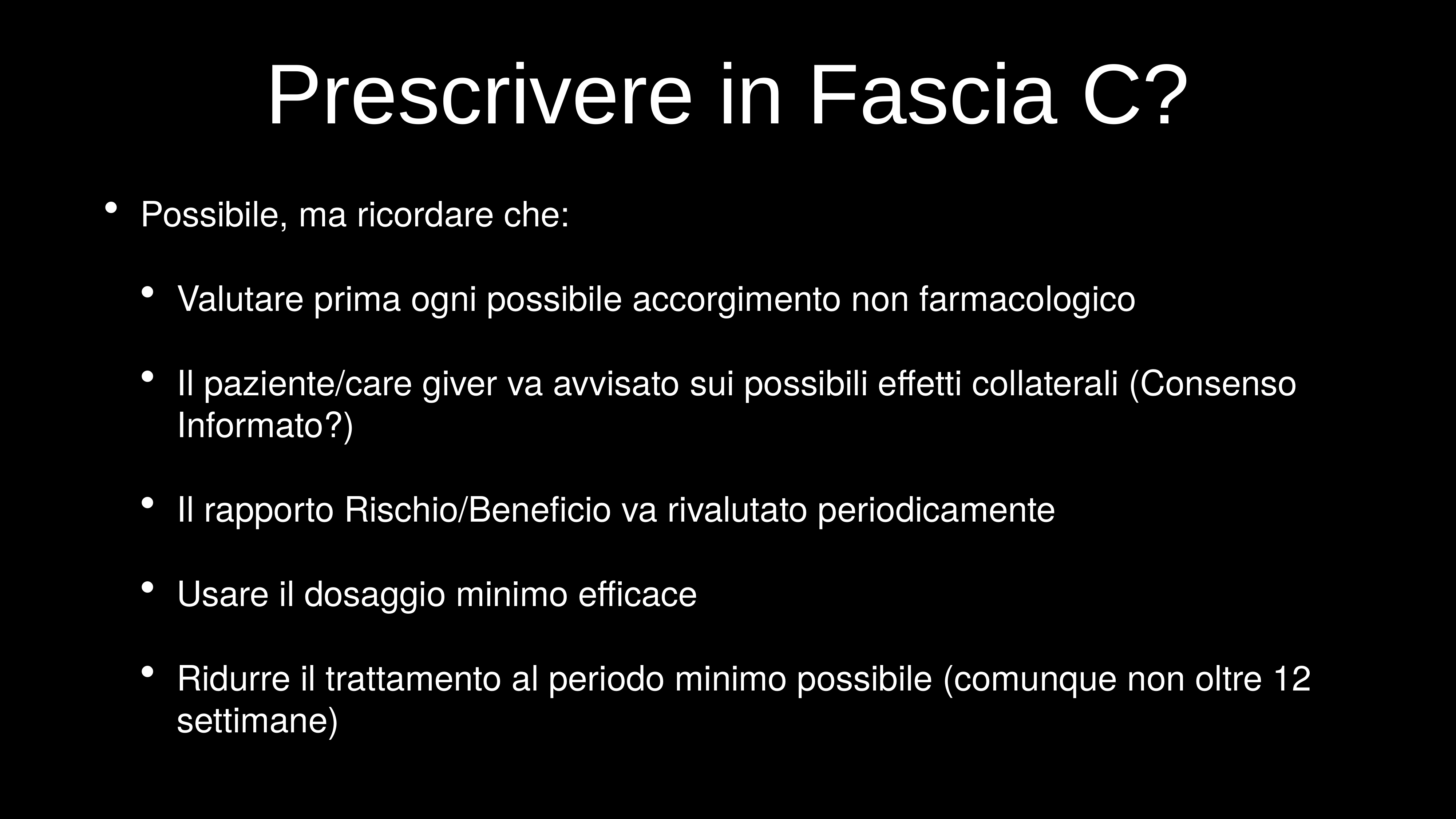

# Prescrivere in Fascia C?
Possibile, ma ricordare che:
Valutare prima ogni possibile accorgimento non farmacologico
Il paziente/care giver va avvisato sui possibili effetti collaterali (Consenso Informato?)
Il rapporto Rischio/Beneficio va rivalutato periodicamente
Usare il dosaggio minimo efficace
Ridurre il trattamento al periodo minimo possibile (comunque non oltre 12 settimane)